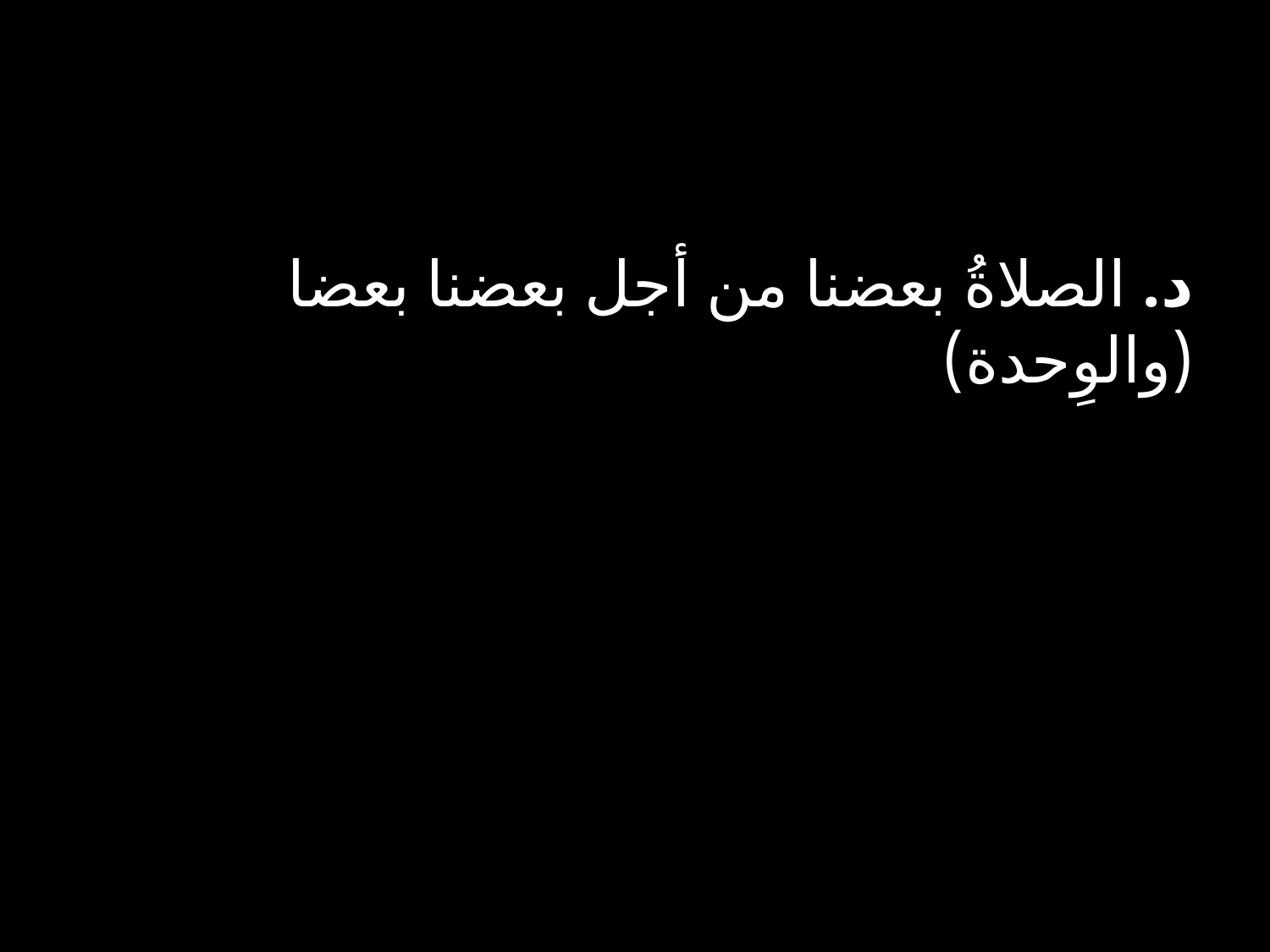

د. الصلاةُ بعضنا من أجل بعضنا بعضا (والوِحدة)